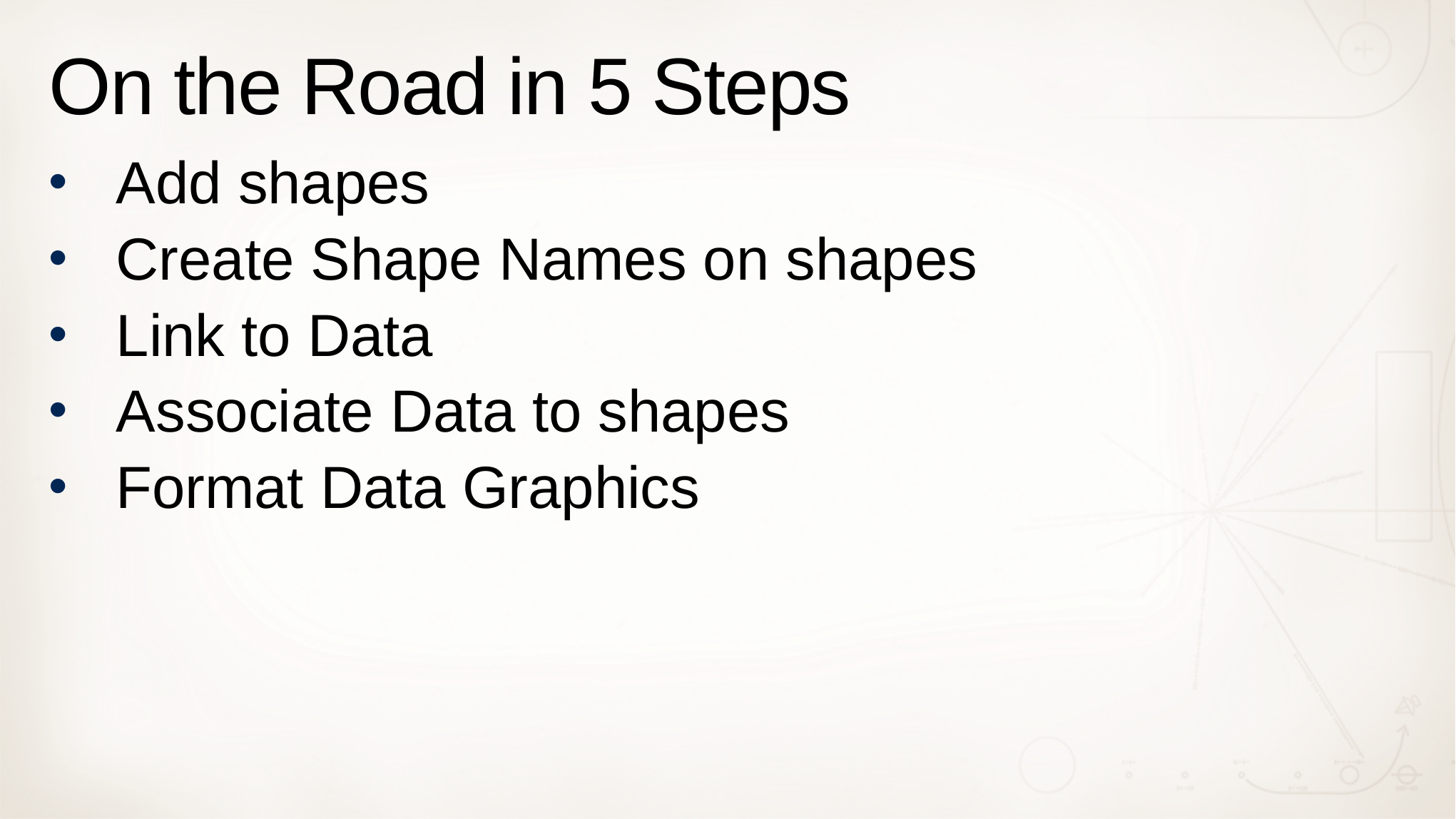

# On the Road in 5 Steps
Add shapes
Create Shape Names on shapes
Link to Data
Associate Data to shapes
Format Data Graphics